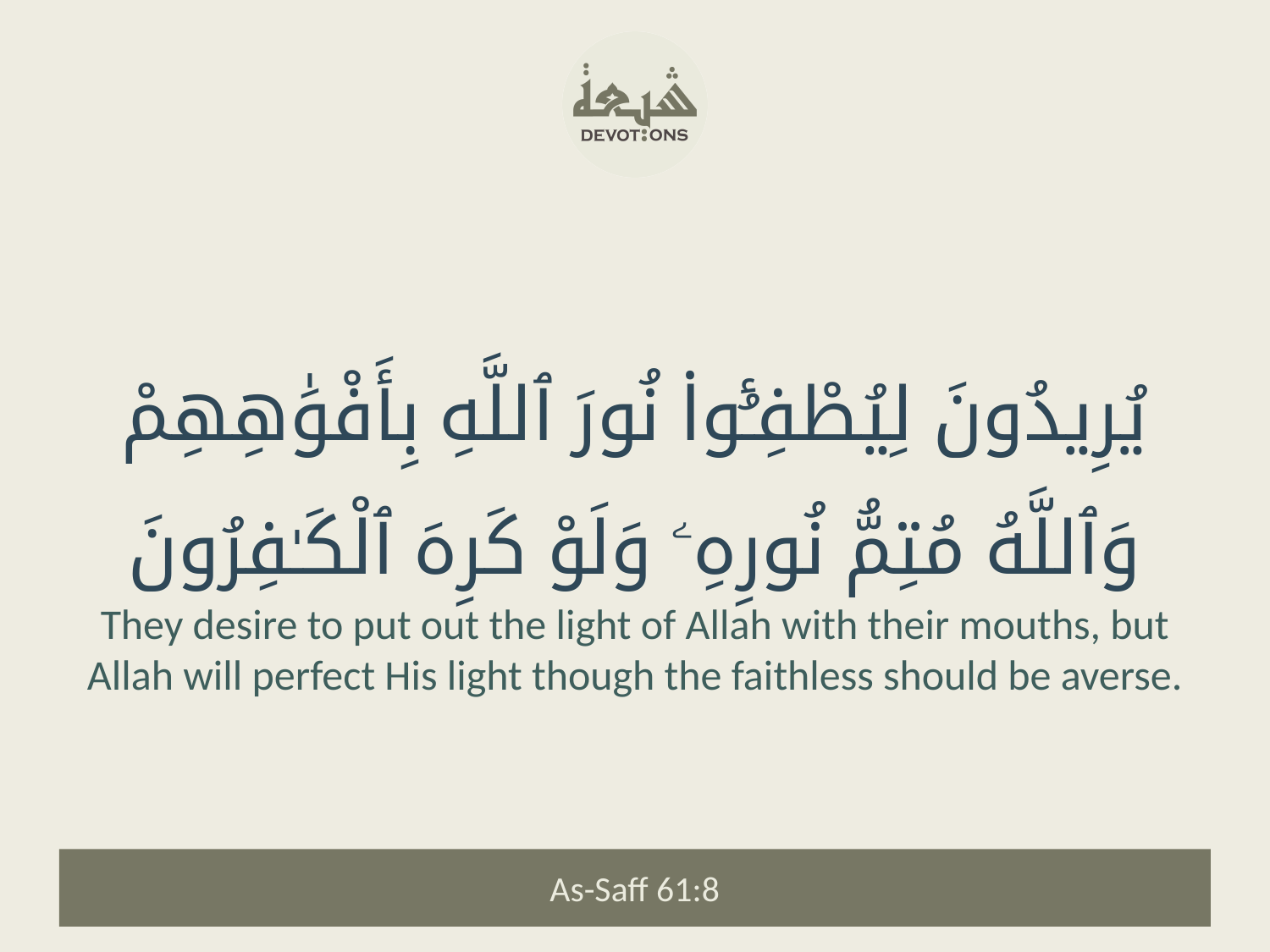

يُرِيدُونَ لِيُطْفِـُٔوا۟ نُورَ ٱللَّهِ بِأَفْوَٰهِهِمْ وَٱللَّهُ مُتِمُّ نُورِهِۦ وَلَوْ كَرِهَ ٱلْكَـٰفِرُونَ
They desire to put out the light of Allah with their mouths, but Allah will perfect His light though the faithless should be averse.
As-Saff 61:8